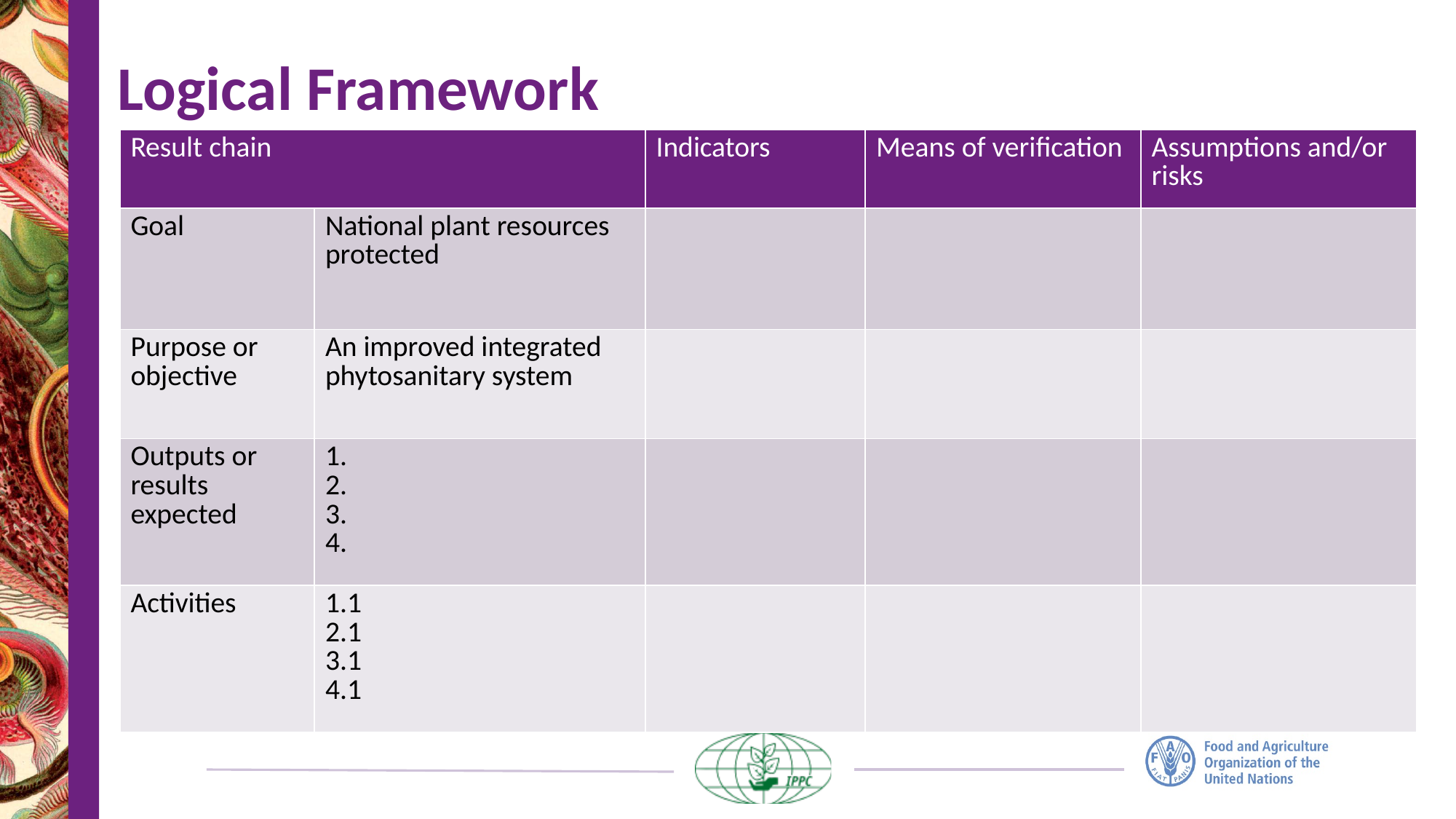

# Logical Framework
| Result chain |  | Indicators | Means of verification | Assumptions and/or risks |
| --- | --- | --- | --- | --- |
| Goal | National plant resources protected |  |  |  |
| Purpose or objective | An improved integrated phytosanitary system |  |  |  |
| Outputs or results expected | 1. 2. 3. 4. |  |  |  |
| Activities | 1.1 2.1 3.1 4.1 |  |  |  |